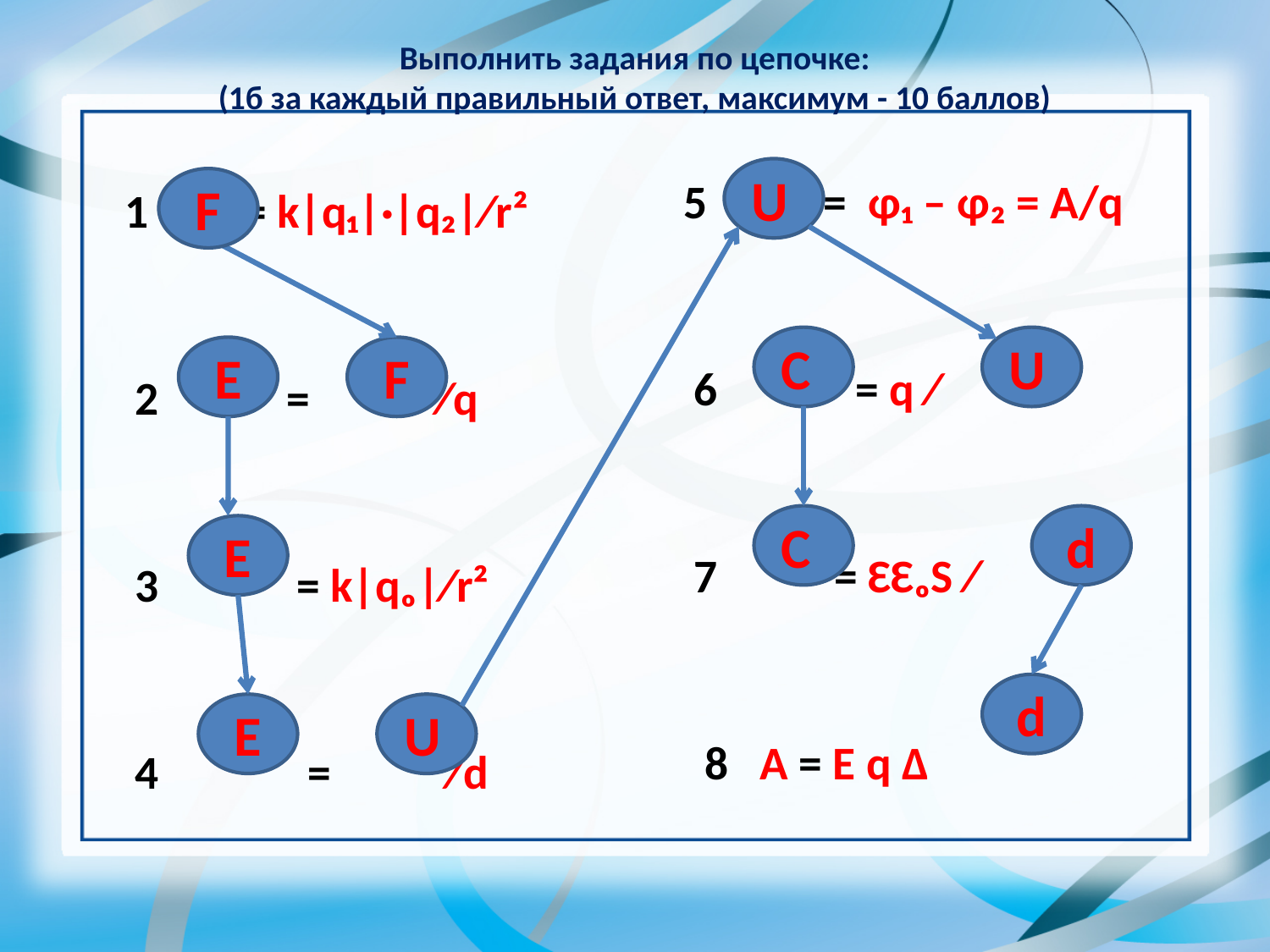

# Выполнить задания по цепочке: (1б за каждый правильный ответ, максимум - 10 баллов)

    1         = k|q₁|·|q₂|⁄r²

 2            =            ⁄q

 3             = k|qₒ|⁄r²

 4              =           ⁄d

5           =  φ₁ – φ₂ = A/q

 6             = q ⁄

 7           = ƐƐₒS ⁄

  8   А = Е q Δ

U
F
С
U
Е
F
С
d
Е
d
Е
U